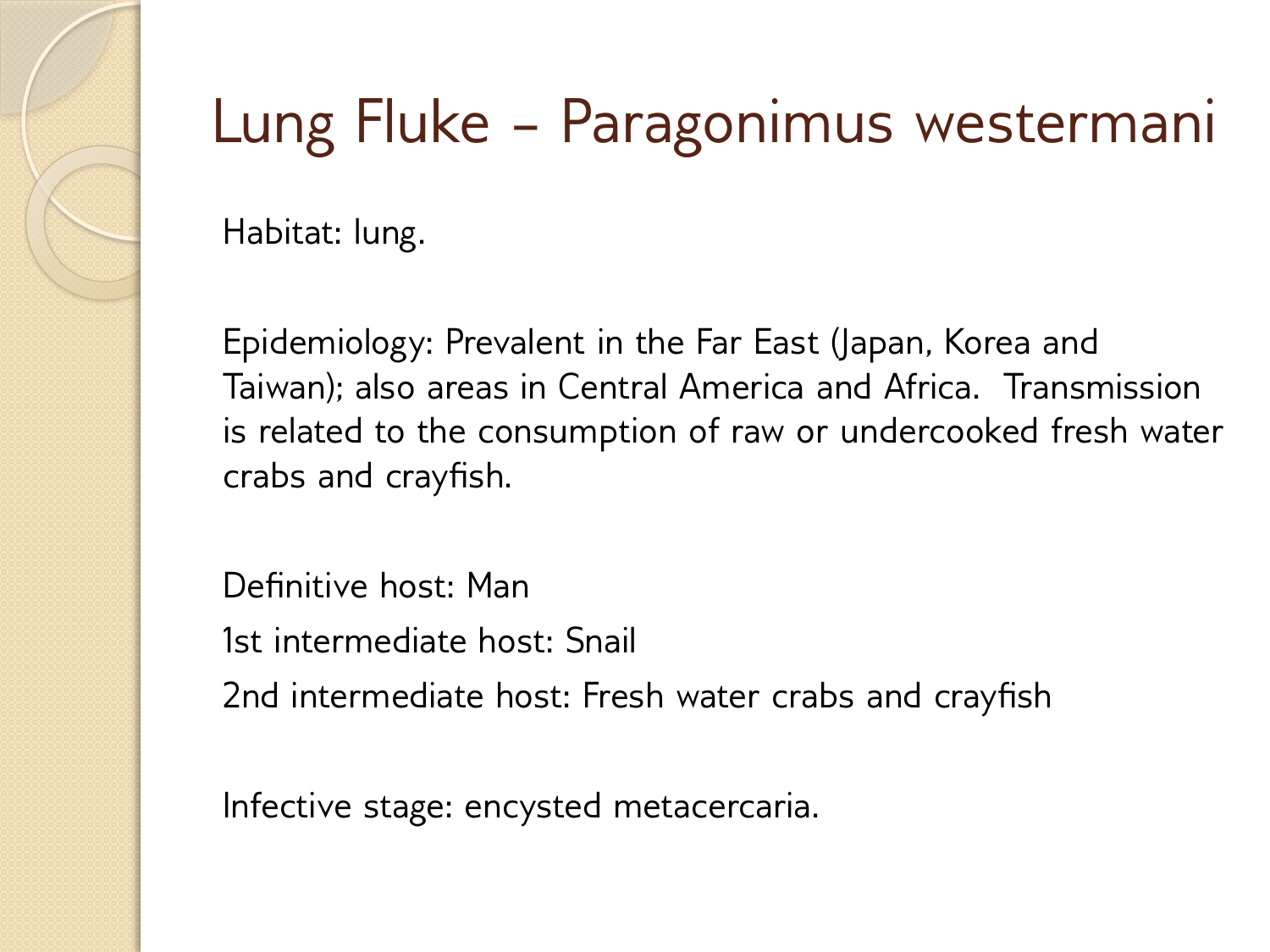

# Lung Fluke – Paragonimus westermani
Habitat: lung.

Epidemiology: Prevalent in the Far East (Japan, Korea and Taiwan); also areas in Central America and Africa.  Transmission is related to the consumption of raw or undercooked fresh water crabs and crayfish.

Definitive host: Man
1st intermediate host: Snail
2nd intermediate host: Fresh water crabs and crayfish

Infective stage: encysted metacercaria.